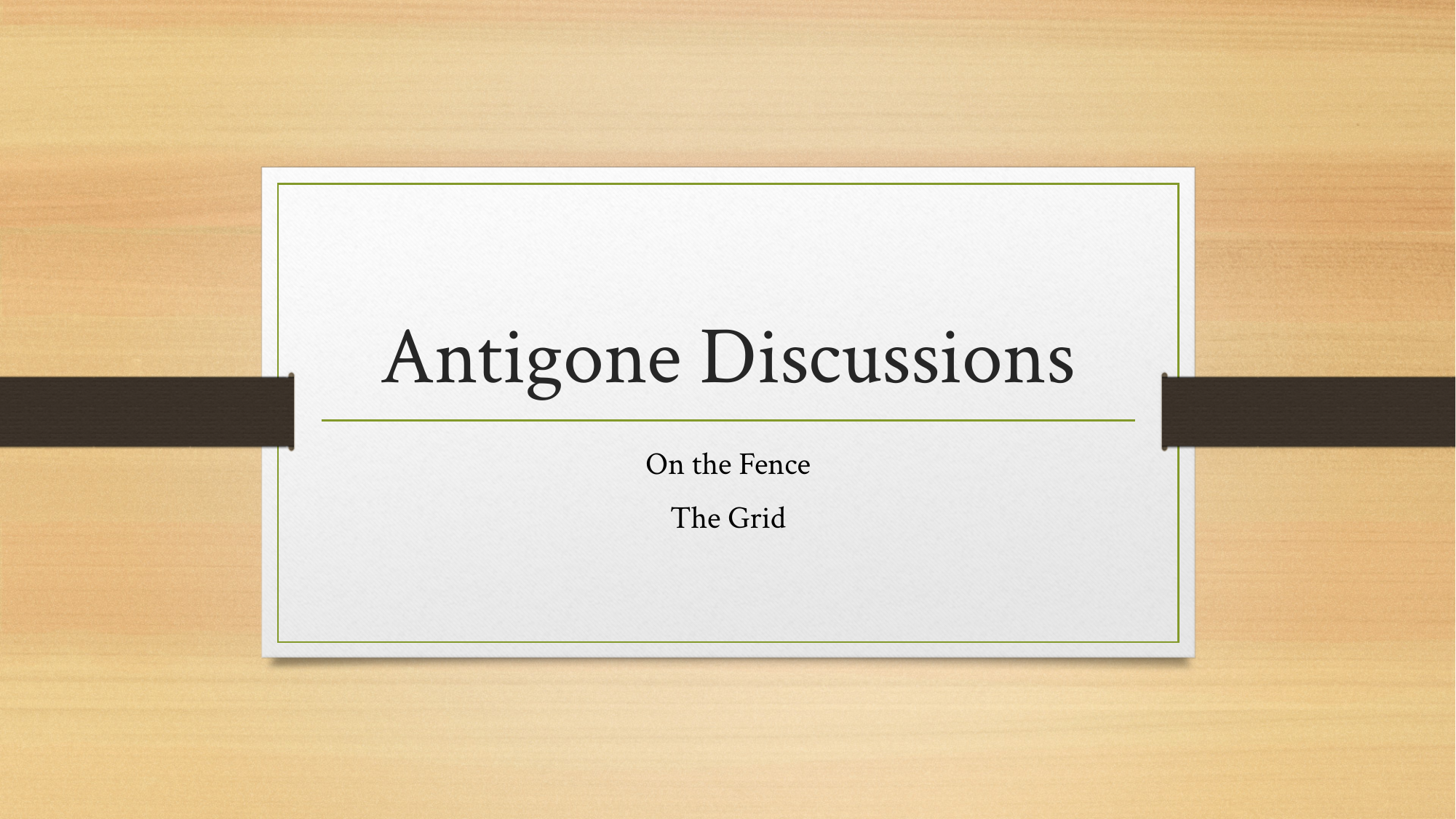

# Antigone Discussions
On the Fence
The Grid